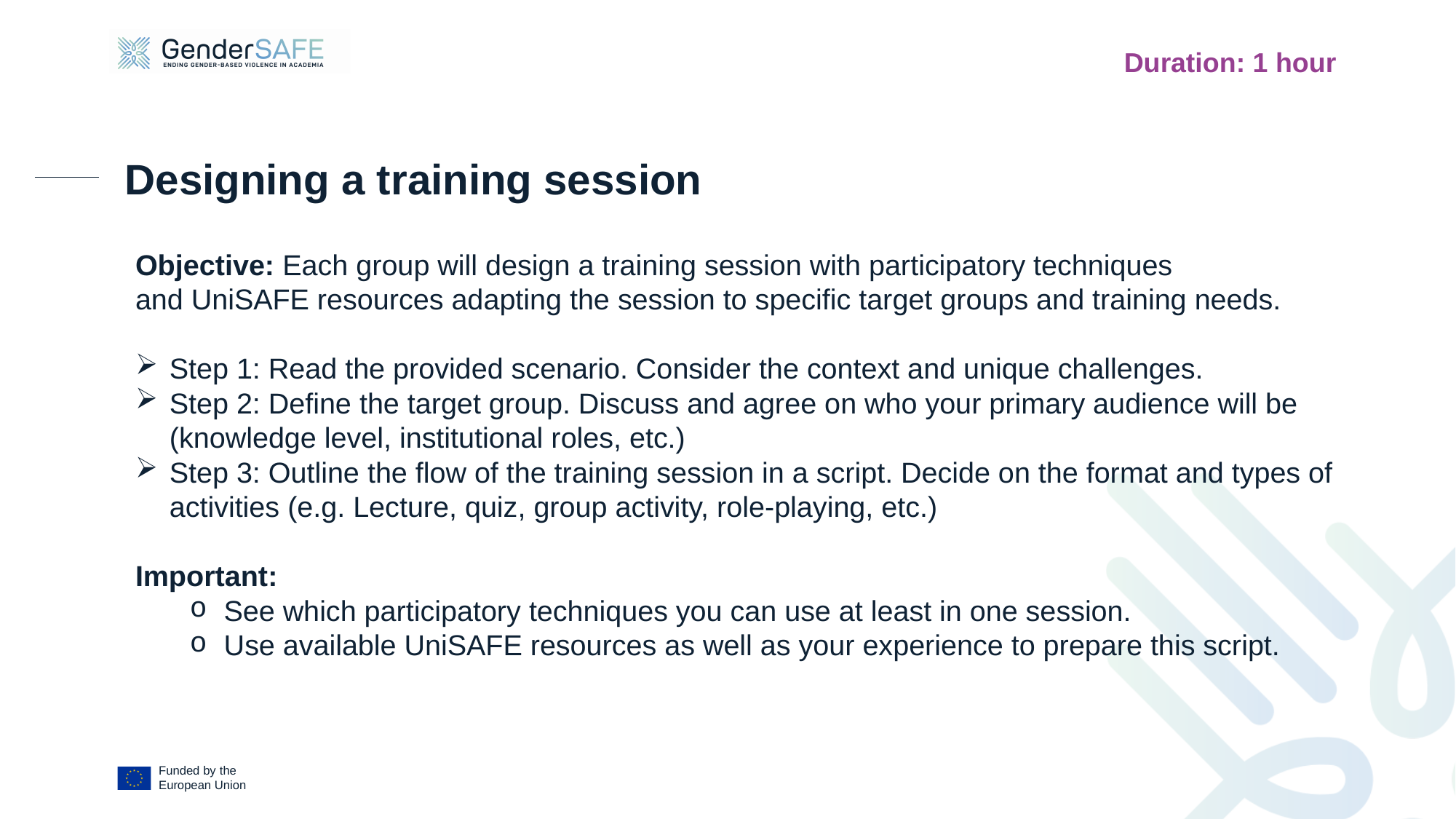

Duration: 1 hour ​
# Designing a training session
Objective: Each group will design a training session with participatory techniques and UniSAFE resources adapting the session to specific target groups and training needs.

Step 1: Read the provided scenario. Consider the context and unique challenges.
Step 2: Define the target group. Discuss and agree on who your primary audience will be (knowledge level, institutional roles, etc.)
Step 3: Outline the flow of the training session in a script. Decide on the format and types of activities (e.g. Lecture, quiz, group activity, role-playing, etc.)

Important:
See which participatory techniques you can use at least in one session.
Use available UniSAFE resources as well as your experience to prepare this script.